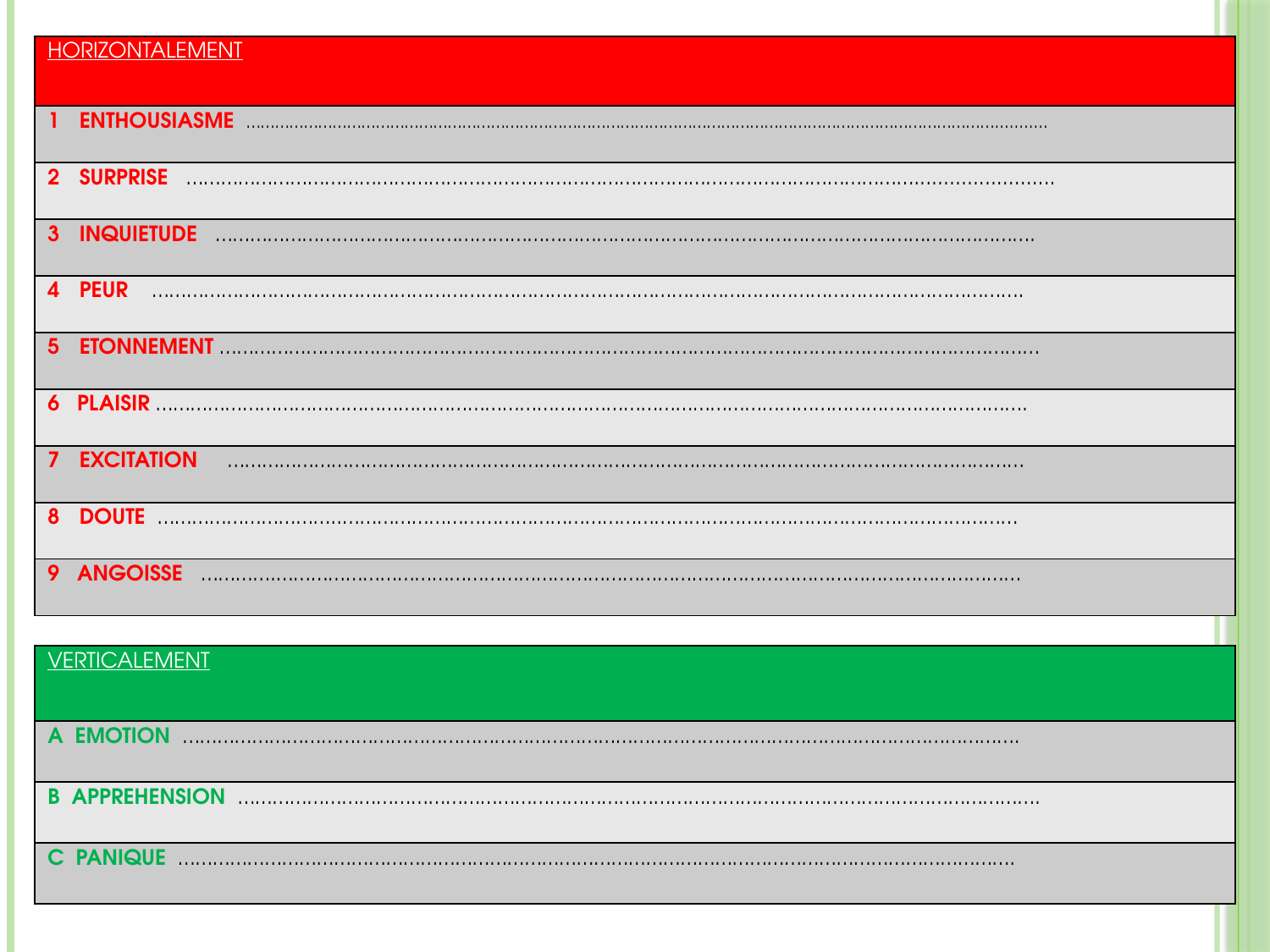

| HORIZONTALEMENT |
| --- |
| ENTHOUSIASME …………………………………………………………………………………………………………………………………………........... |
| SURPRISE ………………………………………………………………………………………………………………........................ |
| INQUIETUDE ……………………………………………………………………………………………………………………………. |
| PEUR ……………………………………………………………………………………………………………………………………. |
| ETONNEMENT ……………………………………….…………………………………………………………………………………… |
| PLAISIR ……………………………………………………………………………………………………………………………………. |
| EXCITATION ………………………………………………………………………………………………………………………… |
| DOUTE …………………………..……………………………………………………………………………………………………… |
| 9 ANGOISSE ………….………………………………………………………………………………………………………………… |
| VERTICALEMENT |
| --- |
| A EMOTION ………………………………………………………………………………………………………………………………. |
| B APPREHENSION …………………………………………………………………………………………………………………………. |
| C PANIQUE ………………………………………………………………………………………………………………………………. |